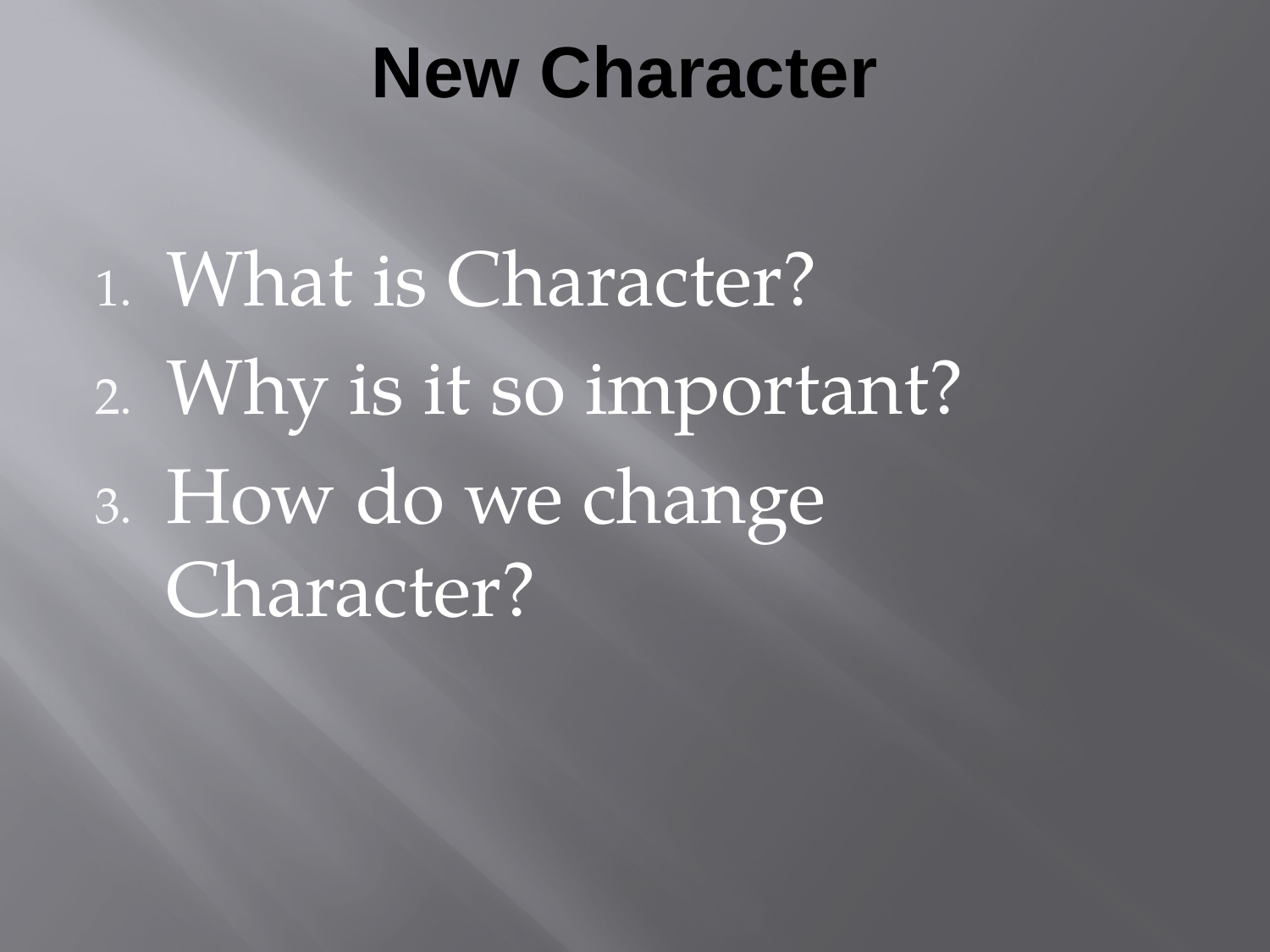

# New Character
What is Character?
Why is it so important?
How do we change Character?